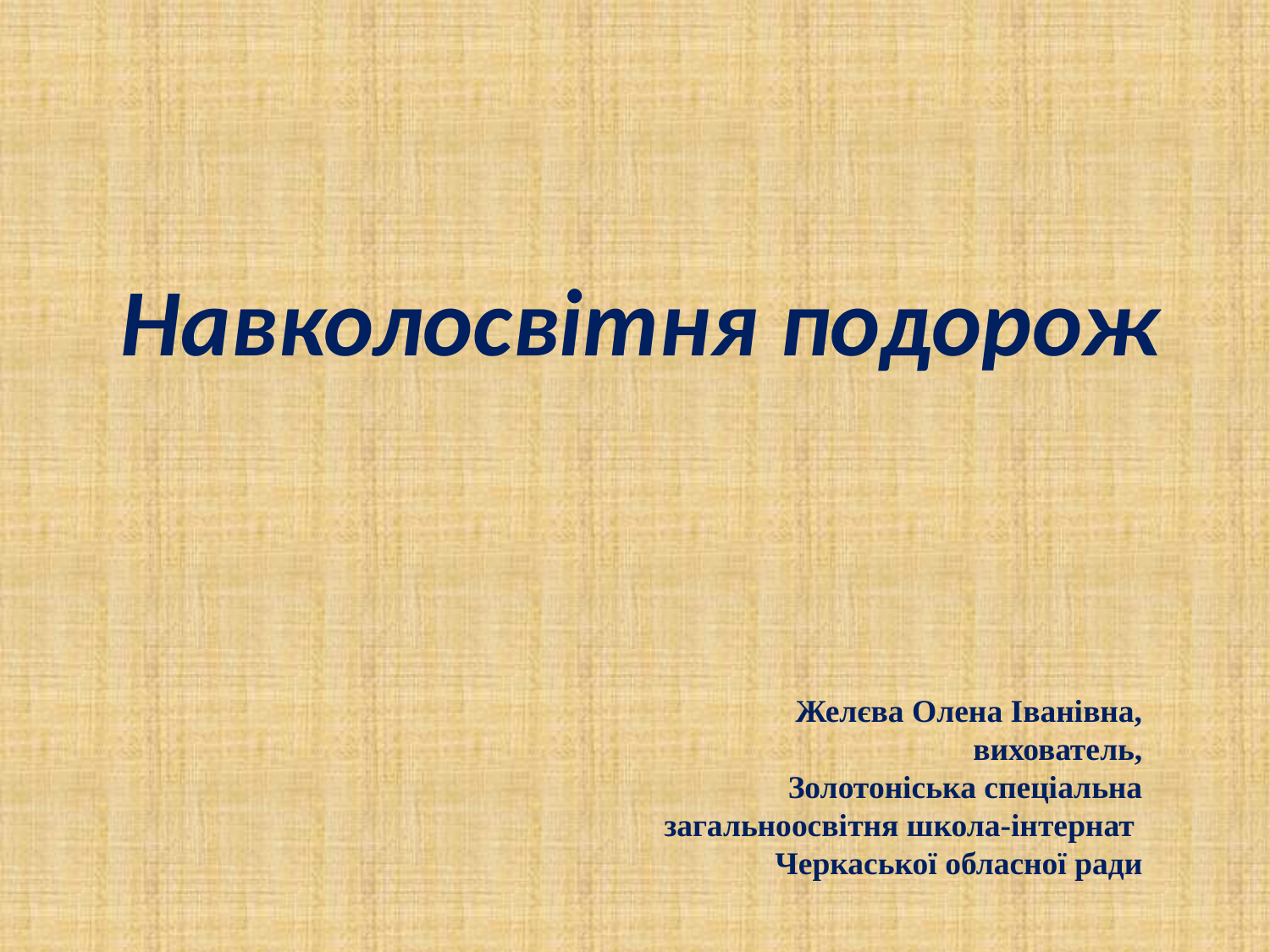

# Навколосвітня подорож
Желєва Олена Іванівна,
вихователь,
Золотоніська спеціальна загальноосвітня школа-інтернат
Черкаської обласної ради